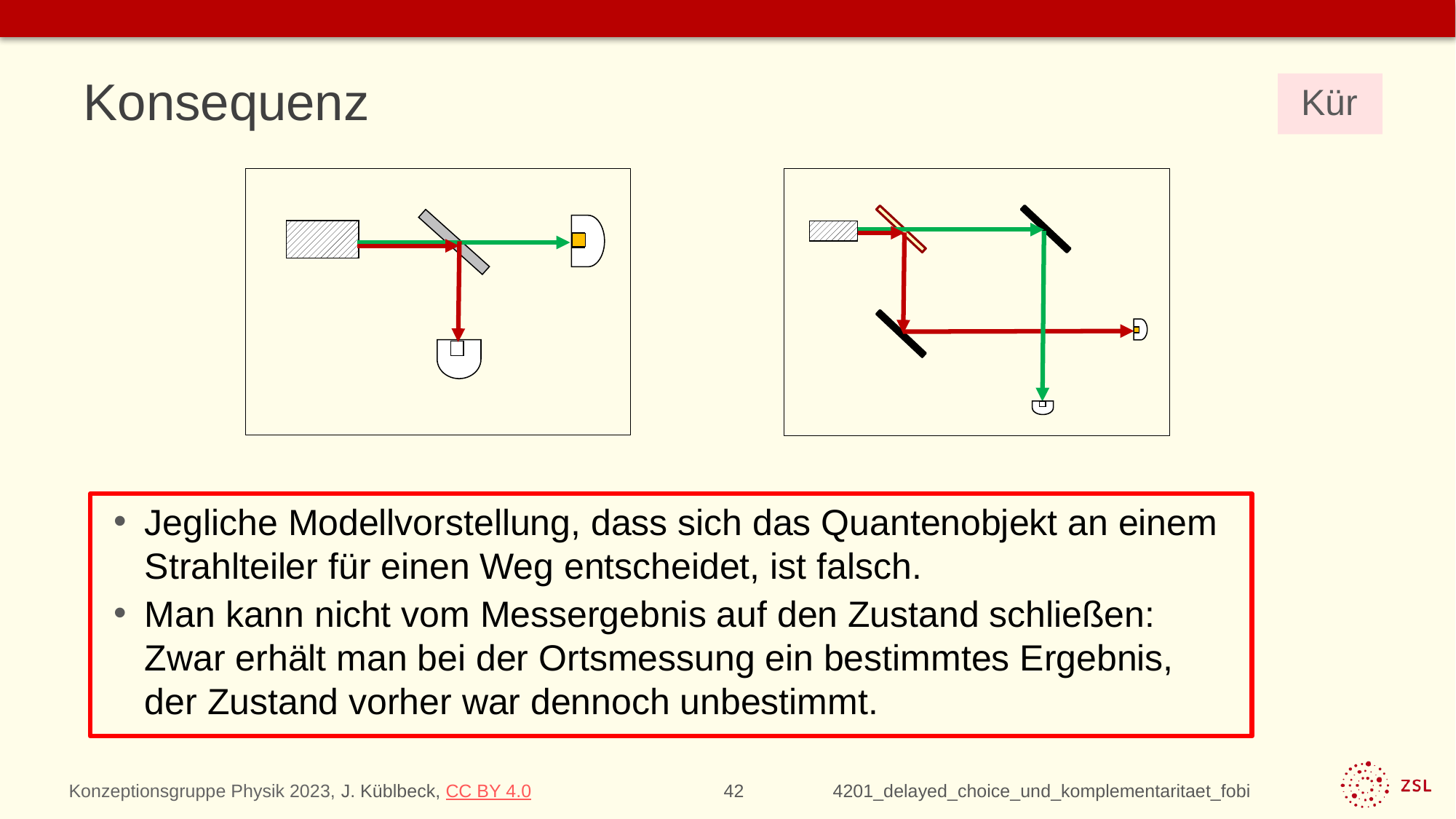

# Konsequenz
Kür

Jegliche Modellvorstellung, dass sich das Quantenobjekt an einem Strahlteiler für einen Weg entscheidet, ist falsch.
Man kann nicht vom Messergebnis auf den Zustand schließen:
Zwar erhält man bei der Ortsmessung ein bestimmtes Ergebnis,
der Zustand vorher war dennoch unbestimmt.